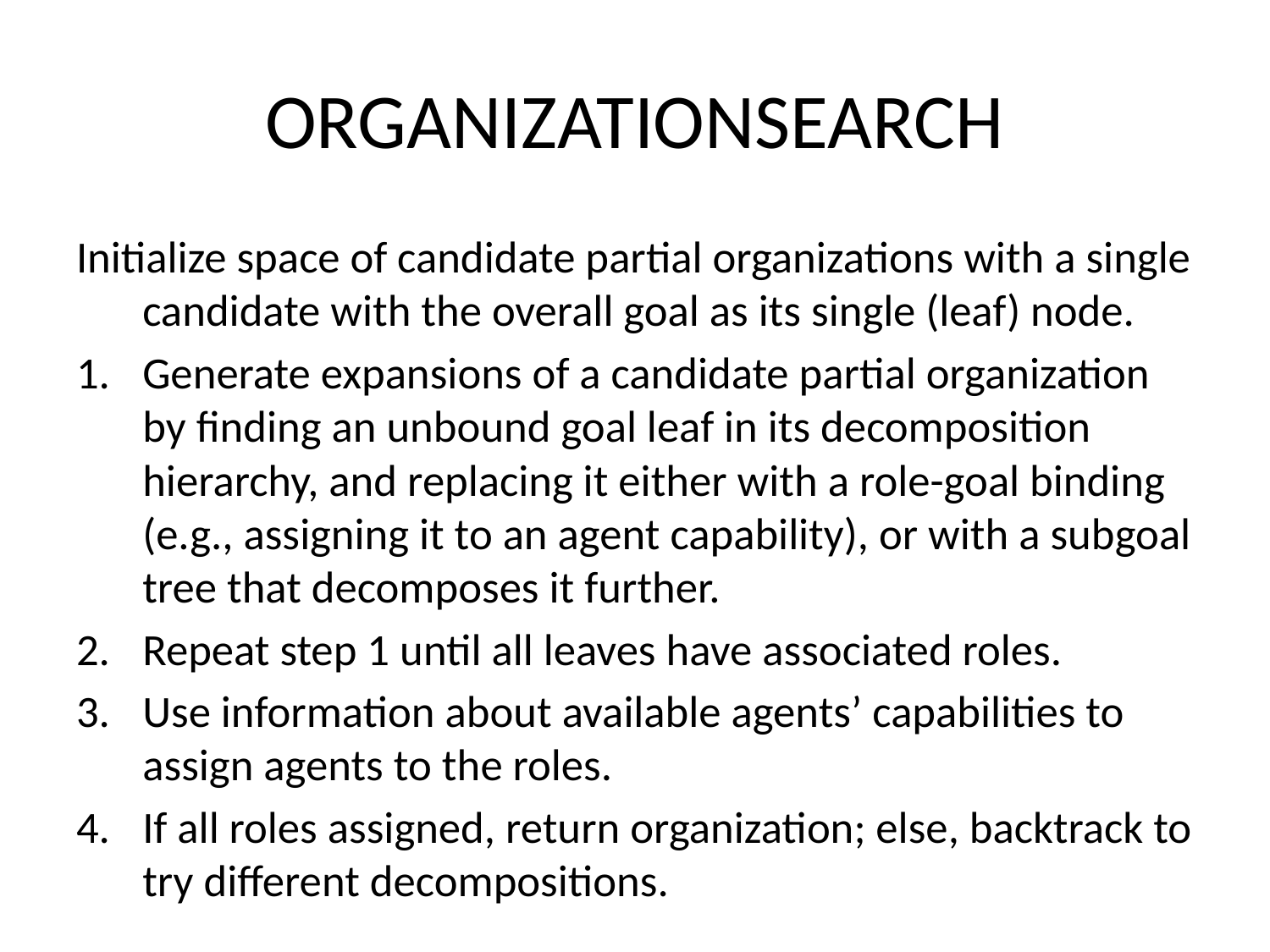

# OrganizationSearch
Initialize space of candidate partial organizations with a single candidate with the overall goal as its single (leaf) node.
Generate expansions of a candidate partial organization by finding an unbound goal leaf in its decomposition hierarchy, and replacing it either with a role-goal binding (e.g., assigning it to an agent capability), or with a subgoal tree that decomposes it further.
Repeat step 1 until all leaves have associated roles.
Use information about available agents’ capabilities to assign agents to the roles.
If all roles assigned, return organization; else, backtrack to try different decompositions.